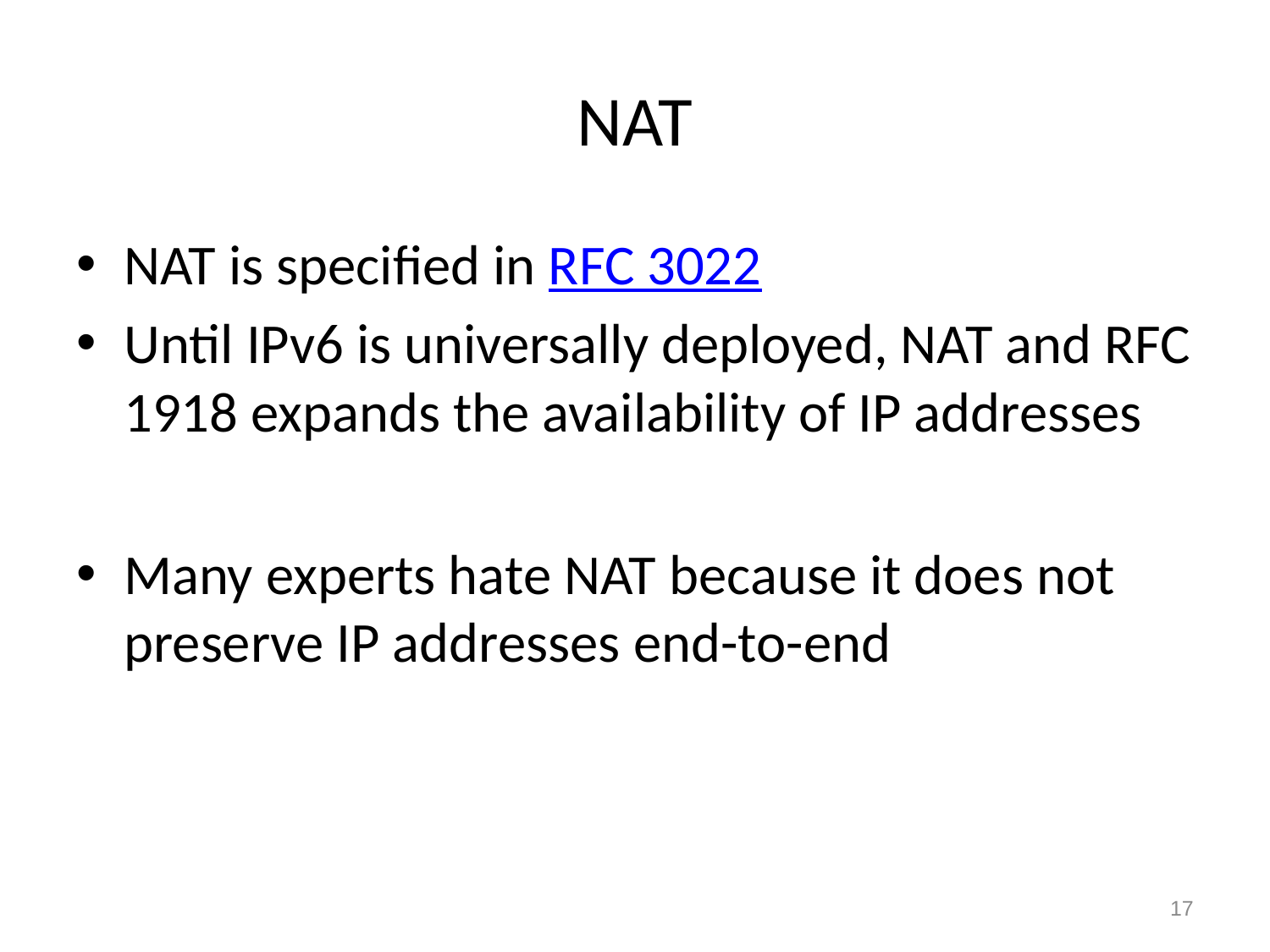

# NAT
NAT is specified in RFC 3022
Until IPv6 is universally deployed, NAT and RFC 1918 expands the availability of IP addresses

Many experts hate NAT because it does not preserve IP addresses end-to-end

17